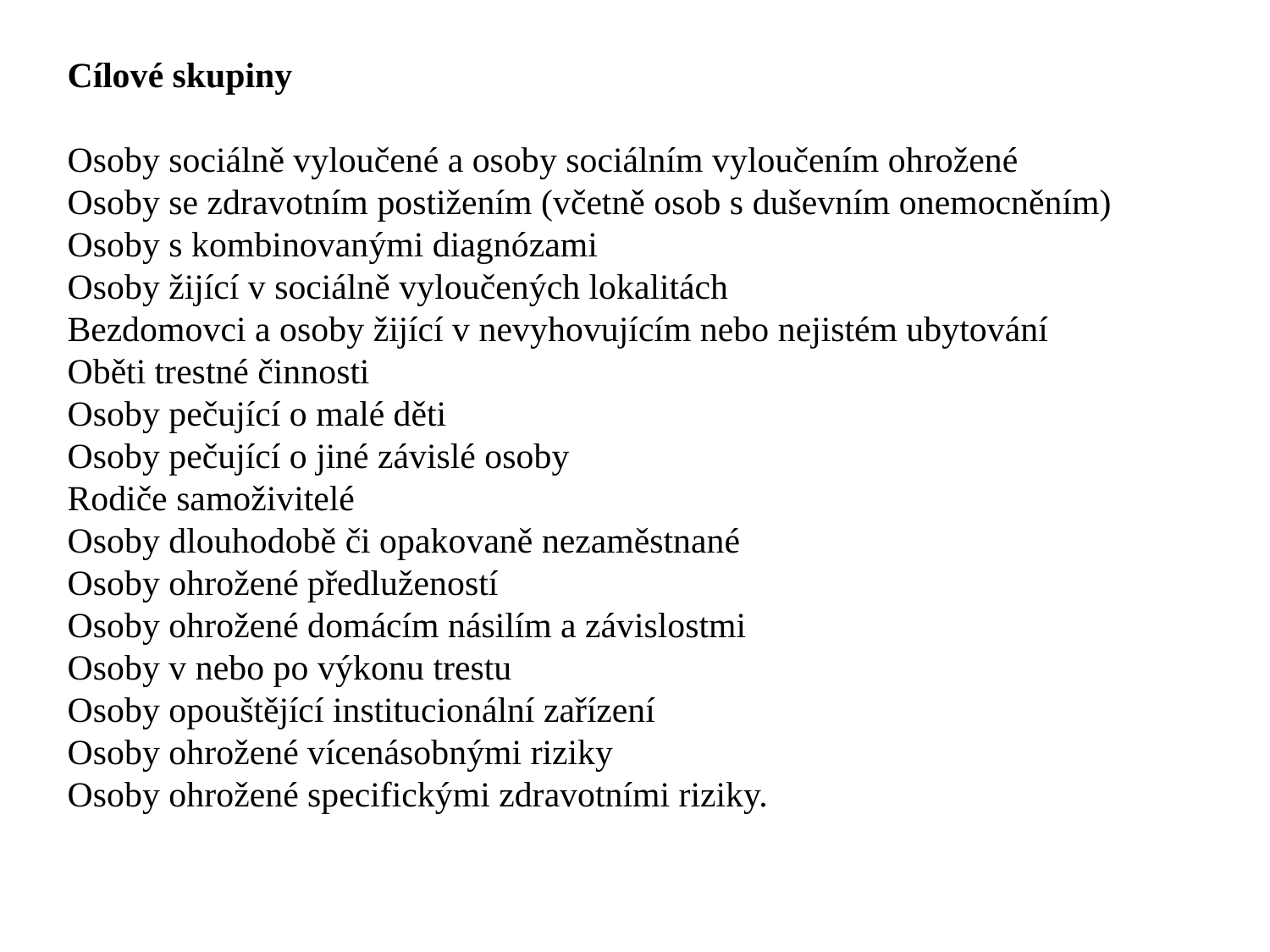

Cílové skupiny

Osoby sociálně vyloučené a osoby sociálním vyloučením ohrožené
Osoby se zdravotním postižením (včetně osob s duševním onemocněním)
Osoby s kombinovanými diagnózami
Osoby žijící v sociálně vyloučených lokalitách
Bezdomovci a osoby žijící v nevyhovujícím nebo nejistém ubytování
Oběti trestné činnosti
Osoby pečující o malé děti
Osoby pečující o jiné závislé osoby
Rodiče samoživitelé
Osoby dlouhodobě či opakovaně nezaměstnané
Osoby ohrožené předlužeností
Osoby ohrožené domácím násilím a závislostmi
Osoby v nebo po výkonu trestu
Osoby opouštějící institucionální zařízení
Osoby ohrožené vícenásobnými riziky
Osoby ohrožené specifickými zdravotními riziky.